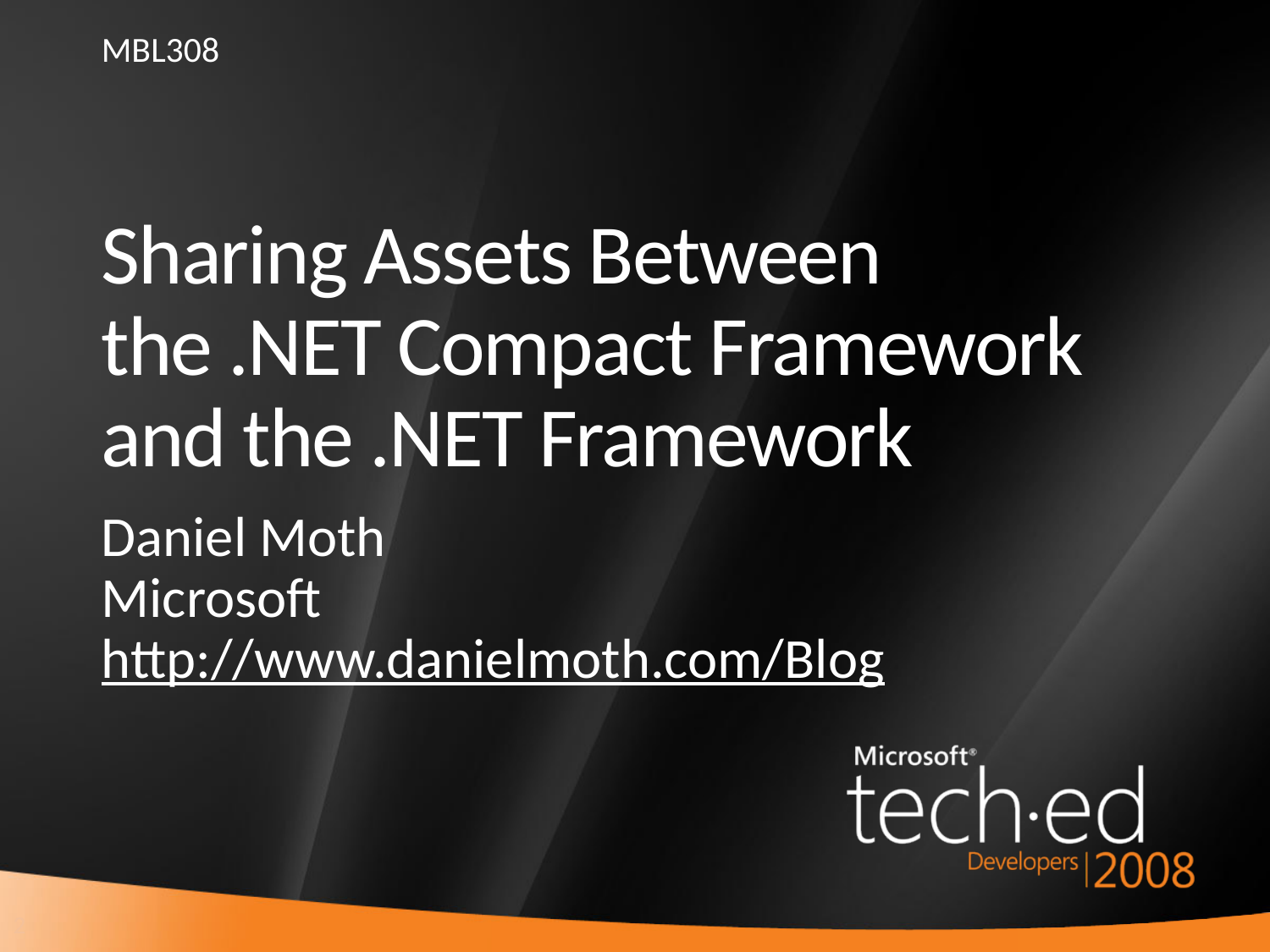

MBL308
# Sharing Assets Between the .NET Compact Framework and the .NET Framework
Daniel Moth
Microsoft
http://www.danielmoth.com/Blog